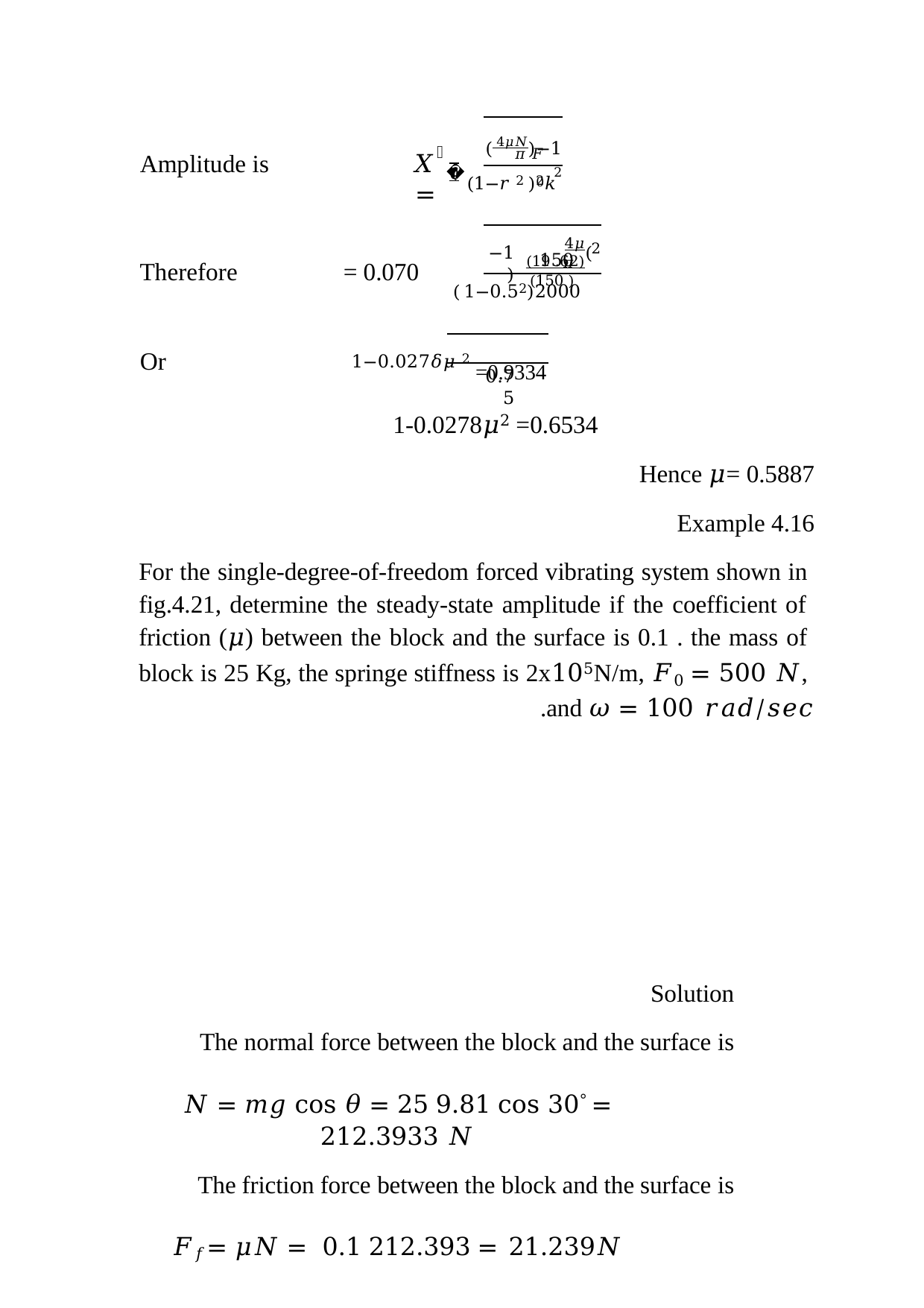

1−(4𝜇𝑁 )2
𝐹

𝜋 𝐹 0
   0
Amplitude is
𝑋 =

𝑘	(1−𝑟 2 )2

4𝜇 (19 .62)
2
1−(
)
 150
2000	(1−0.52 )

𝜋 (150 )
Therefore
0.070 =

0.9334= 1−0.027𝛿𝜇 2

Or

0.75
0.6534= 1-0.0278𝜇2
Hence 𝜇= 0.5887
Example 4.16
For the single-degree-of-freedom forced vibrating system shown in  fig.4.21, determine the steady-state amplitude if the coefficient of  friction (𝜇) between the block and the surface is 0.1 . the mass of  block is 25 Kg, the springe stiffness is 2x105N/m, 𝐹0  = 500 𝑁,  and 𝜔 = 100 𝑟𝑎𝑑/𝑠𝑒𝑐.
Solution
The normal force between the block and the surface is
𝑁 = 𝑚𝑔 cos 𝜃 = 25 9.81 cos 30° = 212.3933 𝑁
The friction force between the block and the surface is
𝐹𝑓 = 𝜇𝑁 = 0.1 212.393 = 21.239𝑁